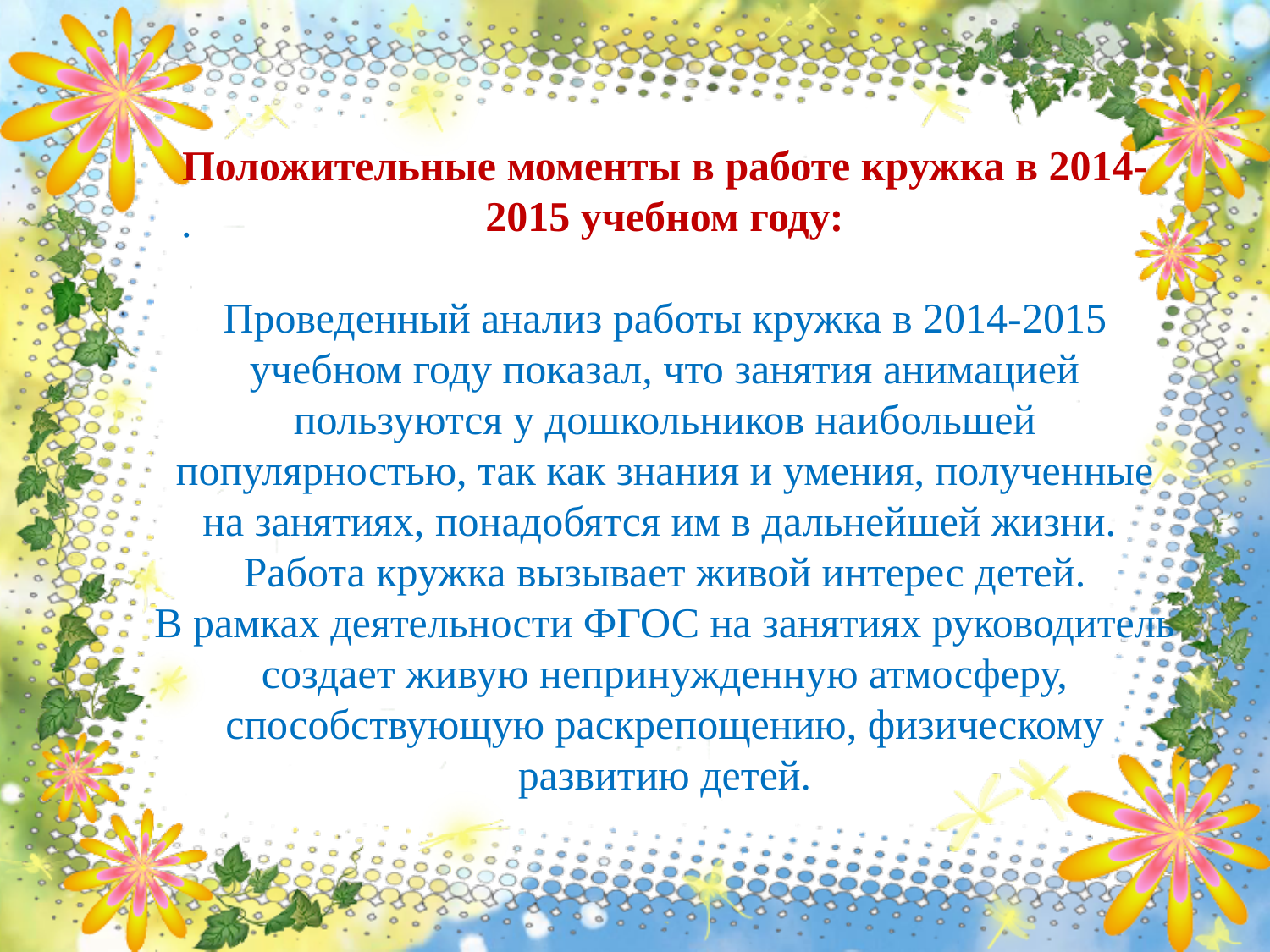

Положительные моменты в работе кружка в 2014-2015 учебном году:

Проведенный анализ работы кружка в 2014-2015 учебном году показал, что занятия анимацией пользуются у дошкольников наибольшей популярностью, так как знания и умения, полученные на занятиях, понадобятся им в дальнейшей жизни.
Работа кружка вызывает живой интерес детей.
В рамках деятельности ФГОС на занятиях руководитель создает живую непринужденную атмосферу, способствующую раскрепощению, физическому развитию детей.
.